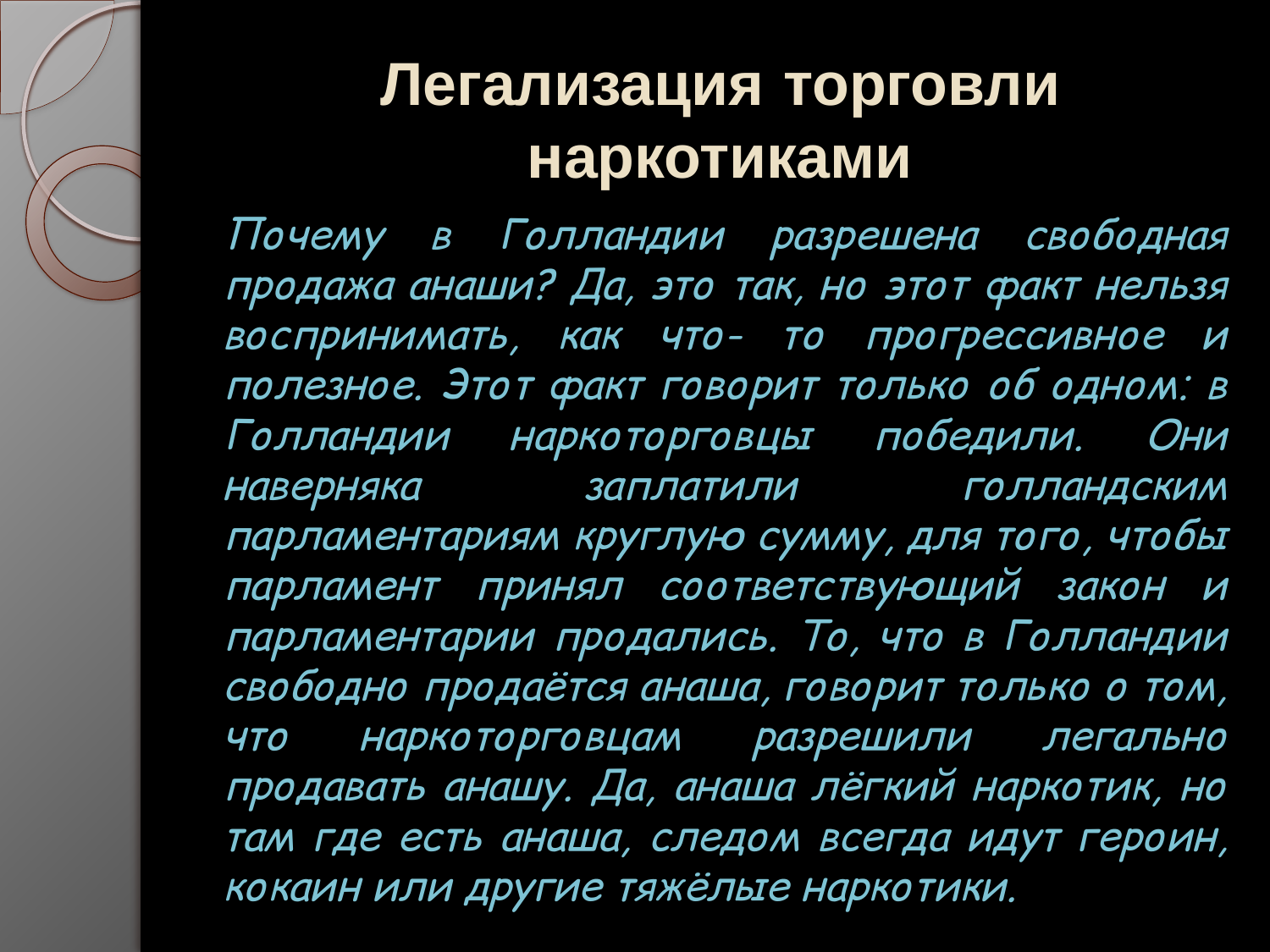

# Легализация торговли наркотиками
Почему в Голландии разрешена свободная продажа анаши? Да, это так, но этот факт нельзя воспринимать, как что- то прогрессивное и полезное. Этот факт говорит только об одном: в Голландии наркоторговцы победили. Они наверняка заплатили голландским парламентариям круглую сумму, для того, чтобы парламент принял соответствующий закон и парламентарии продались. То, что в Голландии свободно продаётся анаша, говорит только о том, что наркоторговцам разрешили легально продавать анашу. Да, анаша лёгкий наркотик, но там где есть анаша, следом всегда идут героин, кокаин или другие тяжёлые наркотики.